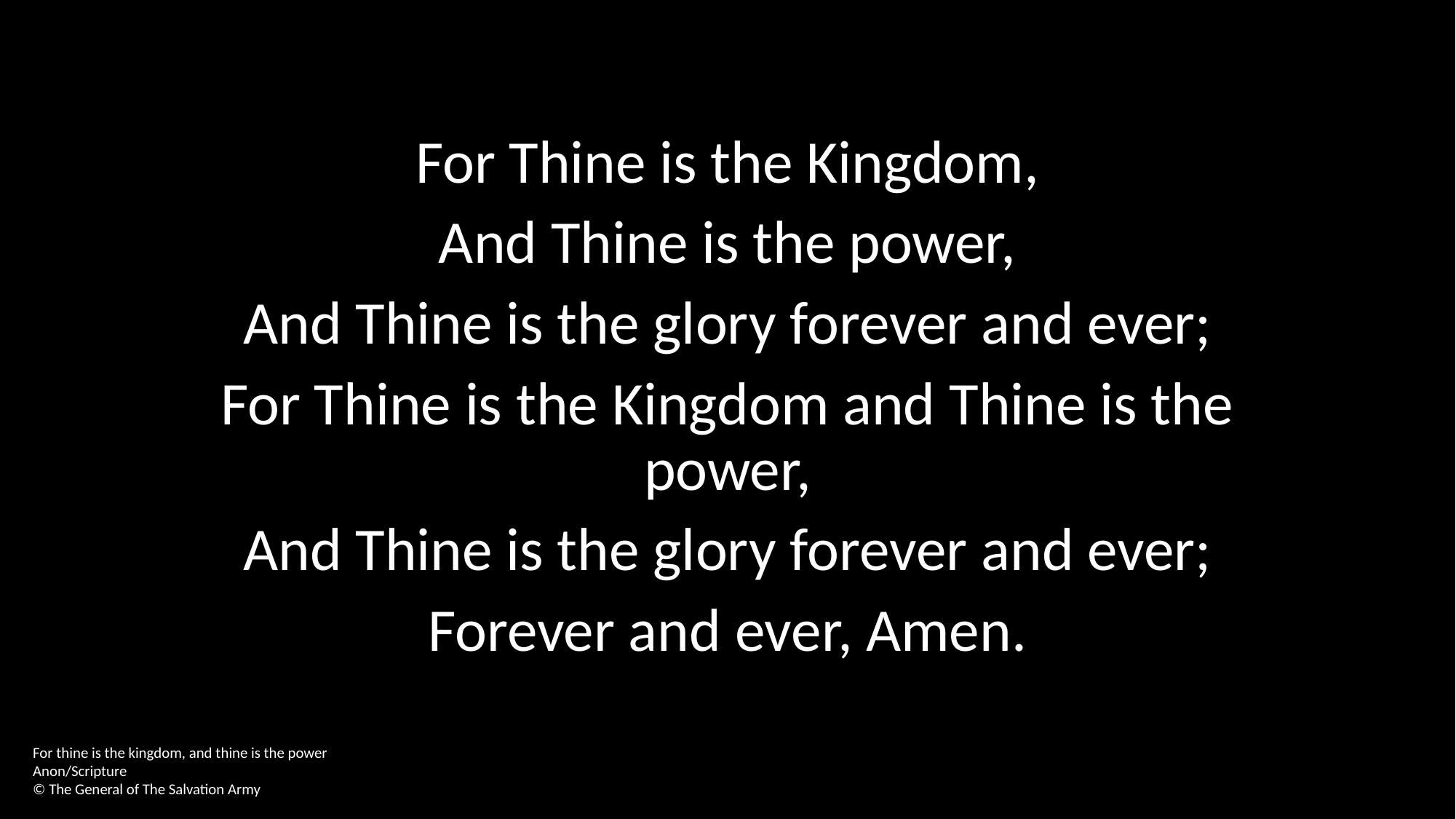

For Thine is the Kingdom,
And Thine is the power,
And Thine is the glory forever and ever;
For Thine is the Kingdom and Thine is the power,
And Thine is the glory forever and ever;
Forever and ever, Amen.
For thine is the kingdom, and thine is the power
Anon/Scripture
© The General of The Salvation Army